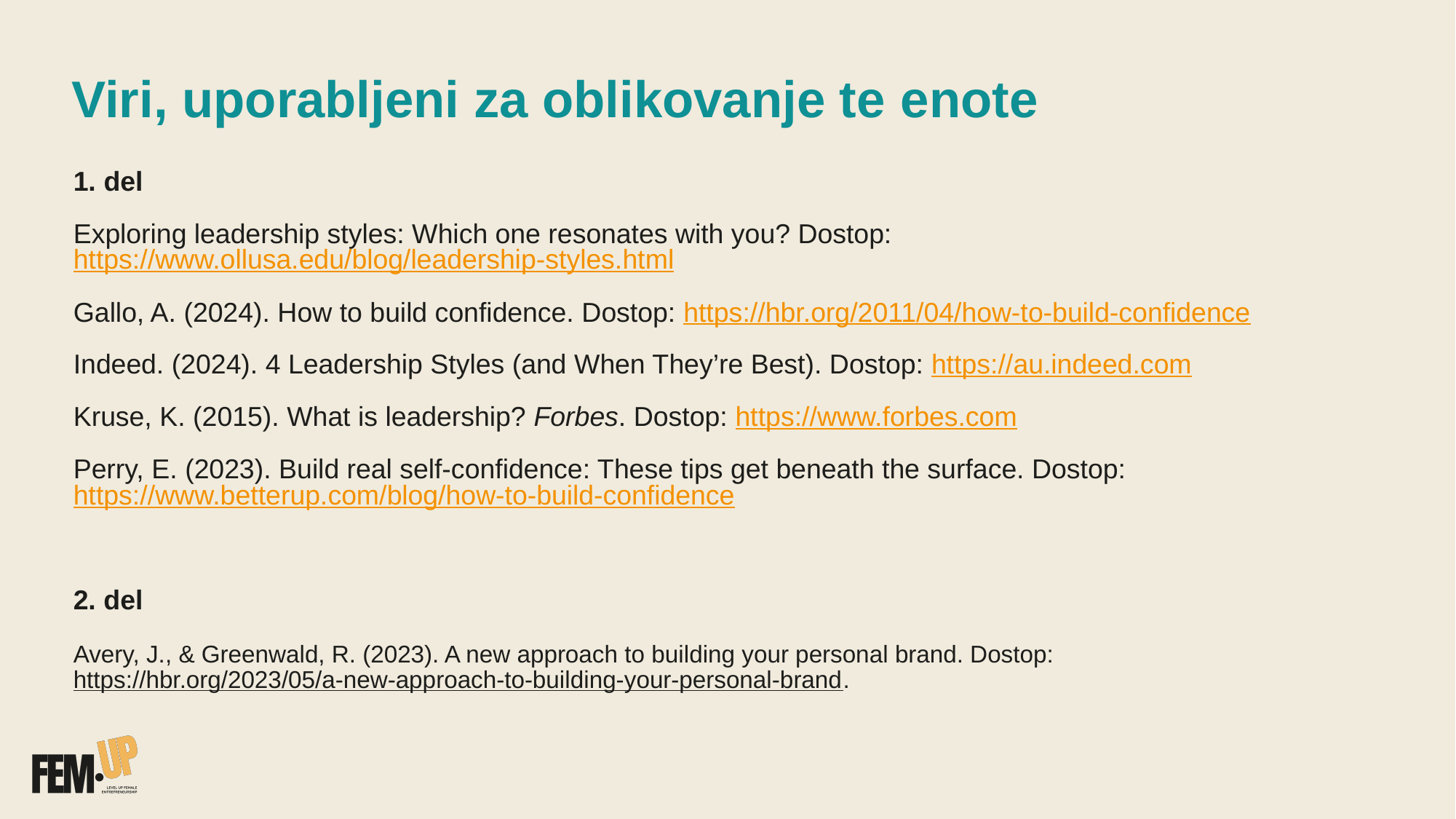

# Viri, uporabljeni za oblikovanje te enote
1. del
  ​
Exploring leadership styles: Which one resonates with you? Dostop: https://www.ollusa.edu/blog/leadership-styles.html

Gallo, A. (2024). How to build confidence. Dostop: https://hbr.org/2011/04/how-to-build-confidence

Indeed. (2024). 4 Leadership Styles (and When They’re Best). Dostop: https://au.indeed.com

Kruse, K. (2015). What is leadership? Forbes. Dostop: https://www.forbes.com

Perry, E. (2023). Build real self-confidence: These tips get beneath the surface. Dostop: https://www.betterup.com/blog/how-to-build-confidence

2. del

Avery, J., & Greenwald, R. (2023). A new approach to building your personal brand. Dostop: https://hbr.org/2023/05/a-new-approach-to-building-your-personal-brand. ​